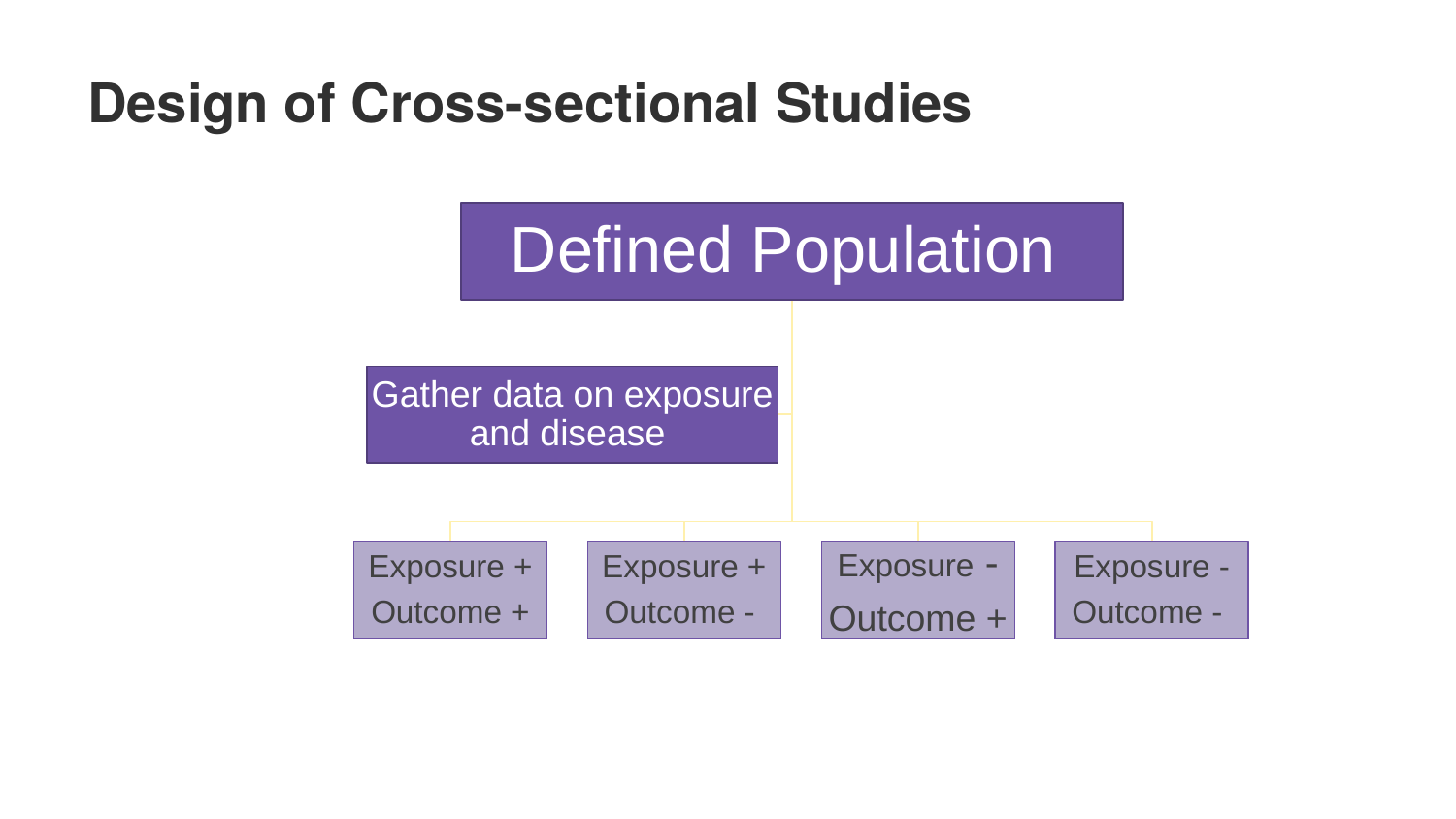

# Design of Cross-sectional Studies
Defined Population
Exposure +
Outcome +
Exposure +
Outcome -
Exposure -
Outcome +
Exposure -
Outcome -
Gather data on exposure and disease